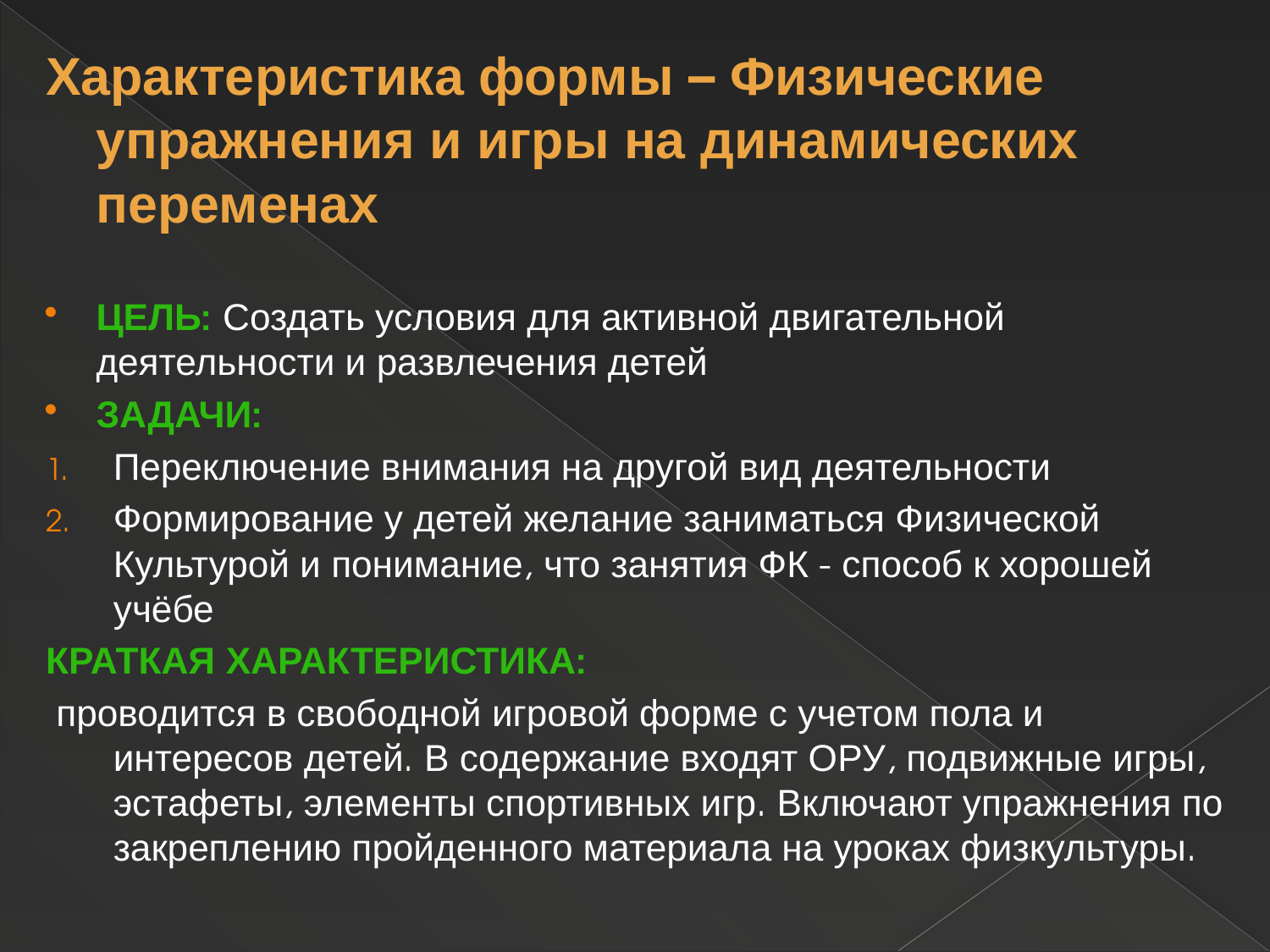

Характеристика формы – Физические упражнения и игры на динамических переменах

Цель: Создать условия для активной двигательной деятельности и развлечения детей
Задачи:
Переключение внимания на другой вид деятельности
Формирование у детей желание заниматься Физической Культурой и понимание, что занятия ФК - способ к хорошей учёбе
Краткая характеристика:
 проводится в свободной игровой форме с учетом пола и интересов детей. В содержание входят ОРУ, подвижные игры, эстафеты, элементы спортивных игр. Включают упражнения по закреплению пройденного материала на уроках физкультуры.